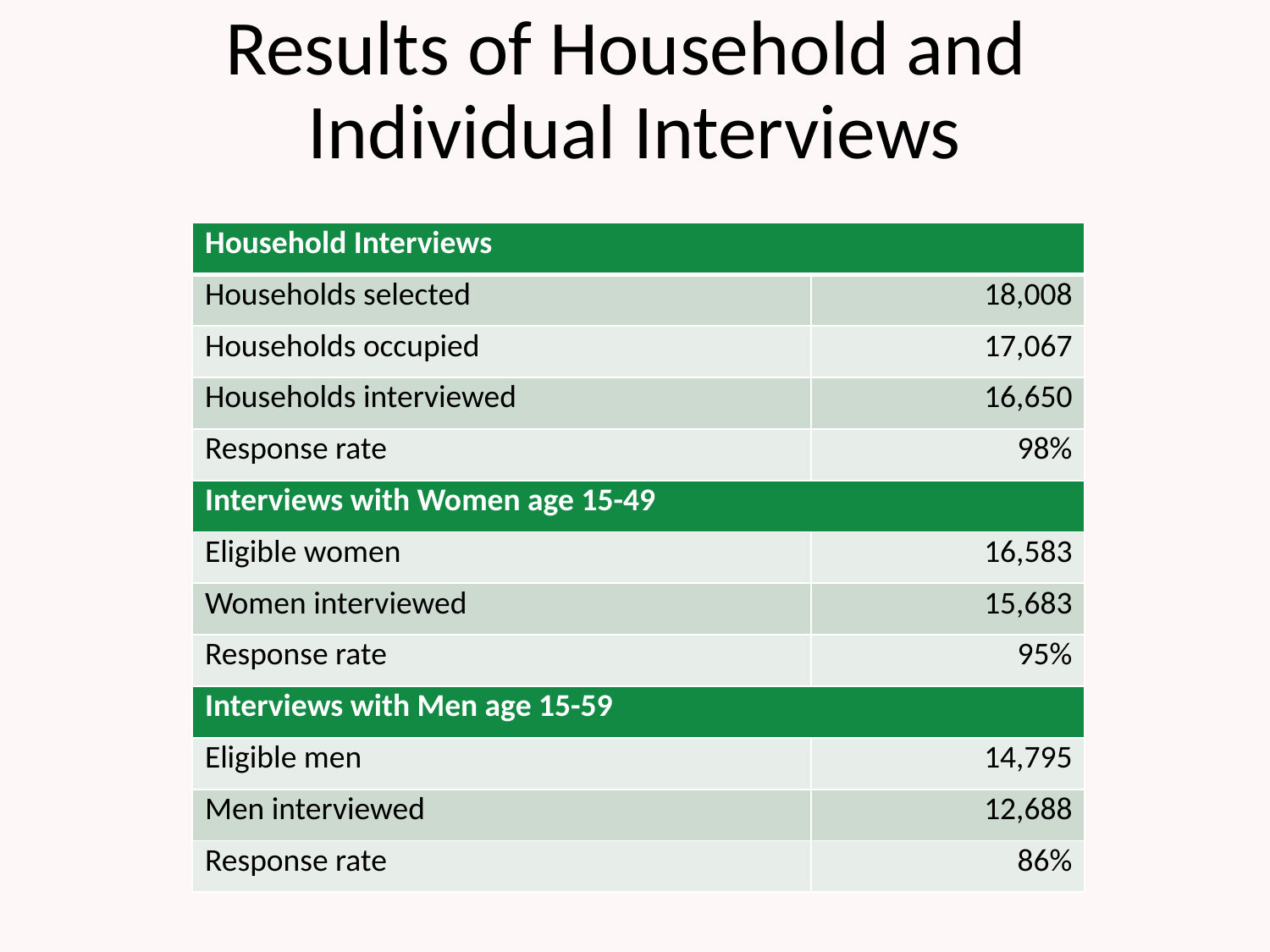

# Results of Household and Individual Interviews
| Household Interviews |  |
| --- | --- |
| Households selected | 18,008 |
| Households occupied | 17,067 |
| Households interviewed | 16,650 |
| Response rate | 98% |
| Interviews with Women age 15-49 |  |
| Eligible women | 16,583 |
| Women interviewed | 15,683 |
| Response rate | 95% |
| Interviews with Men age 15-59 |  |
| Eligible men | 14,795 |
| Men interviewed | 12,688 |
| Response rate | 86% |